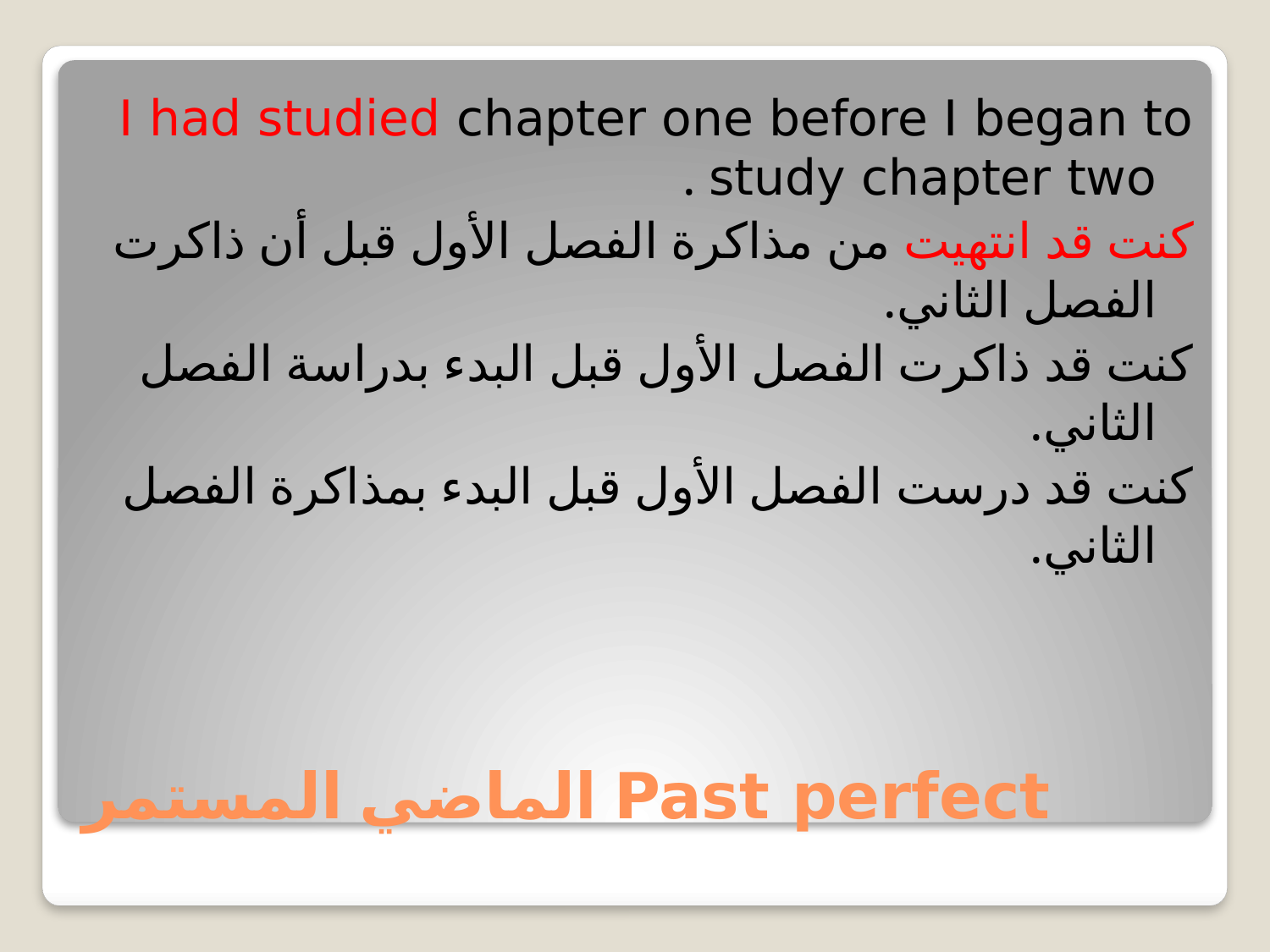

I had studied chapter one before I began to study chapter two .
كنت قد انتهيت من مذاكرة الفصل الأول قبل أن ذاكرت الفصل الثاني.
كنت قد ذاكرت الفصل الأول قبل البدء بدراسة الفصل الثاني.
كنت قد درست الفصل الأول قبل البدء بمذاكرة الفصل الثاني.
# Past perfect الماضي المستمر